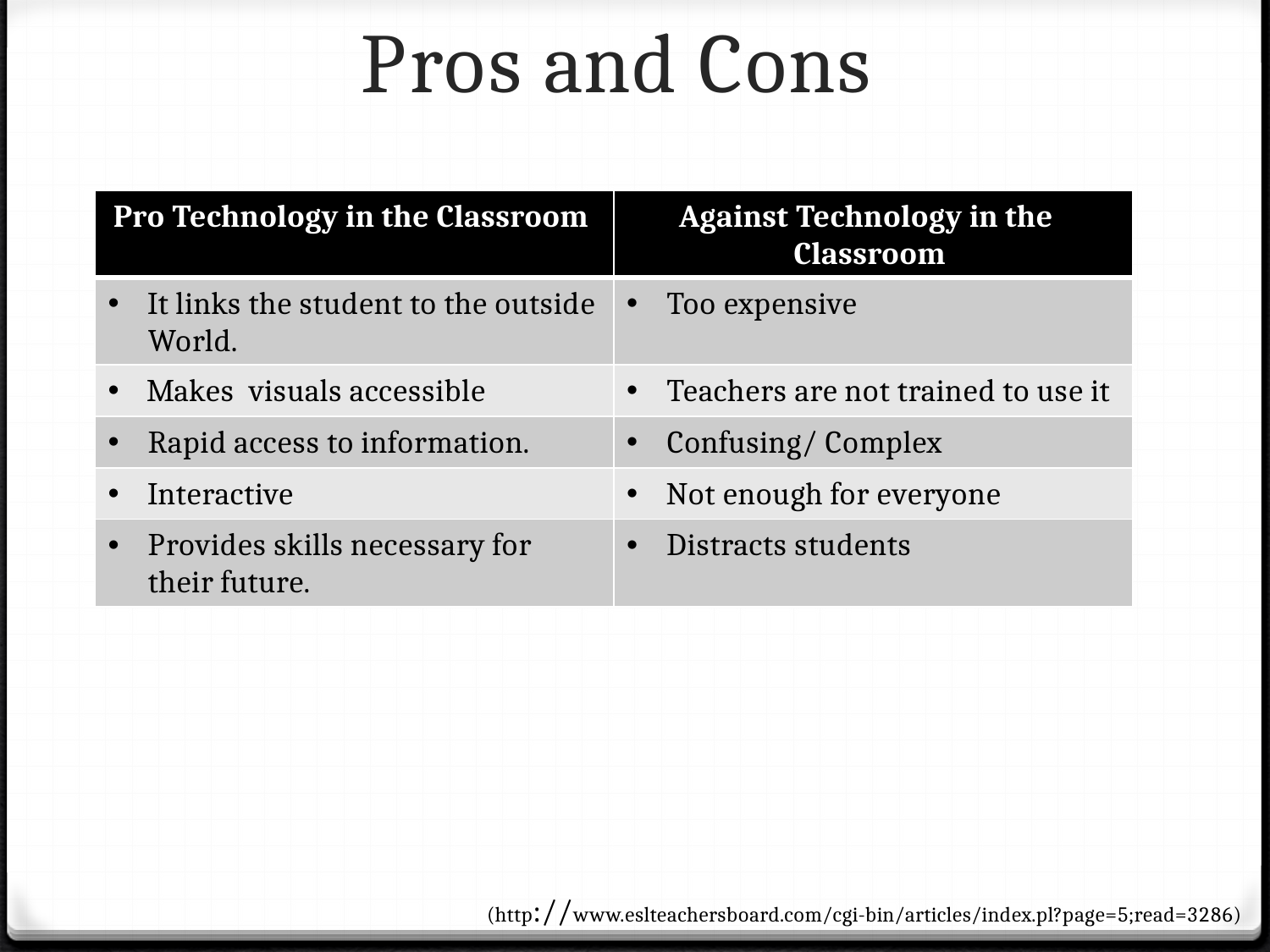

# Pros and Cons
| Pro Technology in the Classroom | Against Technology in the Classroom |
| --- | --- |
| It links the student to the outside World. | Too expensive |
| Makes visuals accessible | Teachers are not trained to use it |
| Rapid access to information. | Confusing/ Complex |
| Interactive | Not enough for everyone |
| Provides skills necessary for their future. | Distracts students |
(http://www.eslteachersboard.com/cgi-bin/articles/index.pl?page=5;read=3286)